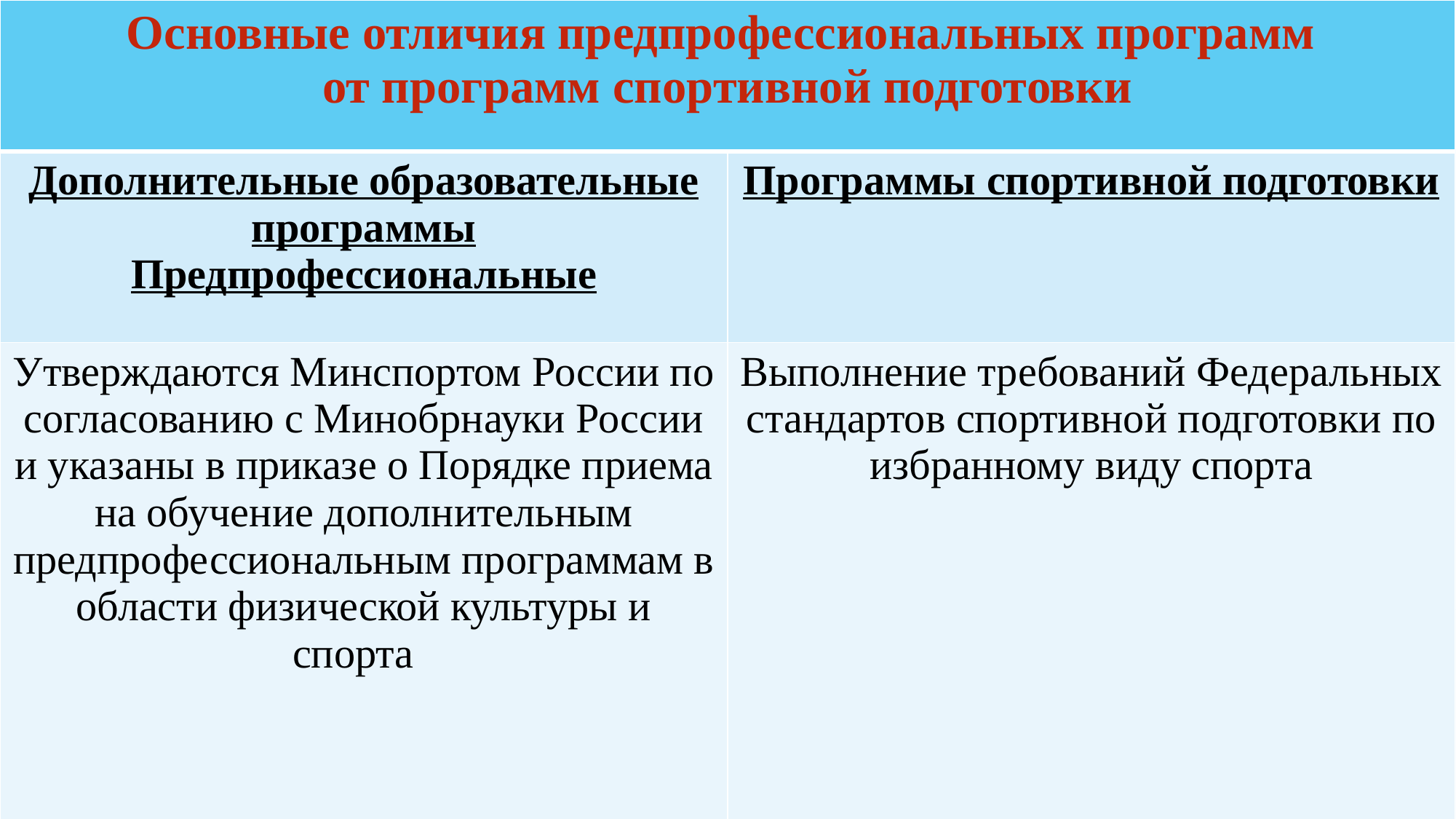

| Основные отличия предпрофессиональных программ от программ спортивной подготовки |  |
| --- | --- |
| Дополнительные образовательные программы Предпрофессиональные | Программы спортивной подготовки |
| Утверждаются Минспортом России по согласованию с Минобрнауки России и указаны в приказе о Порядке приема на обучение дополнительным предпрофессиональным программам в области физической культуры и спорта | Выполнение требований Федеральных стандартов спортивной подготовки по избранному виду спорта |
42